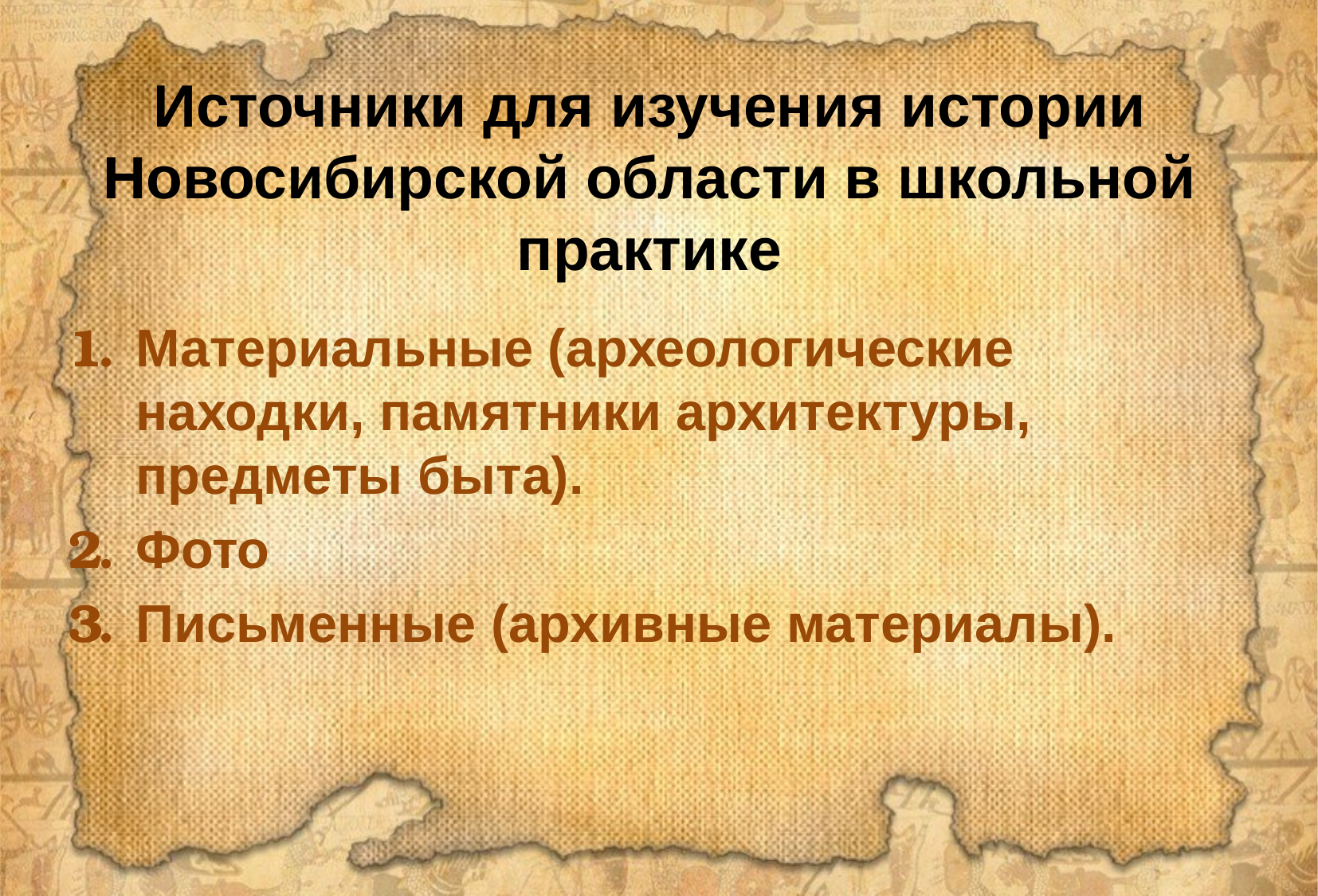

# Источники для изучения истории Новосибирской области в школьной практике
Материальные (археологические находки, памятники архитектуры, предметы быта).
Фото
Письменные (архивные материалы).